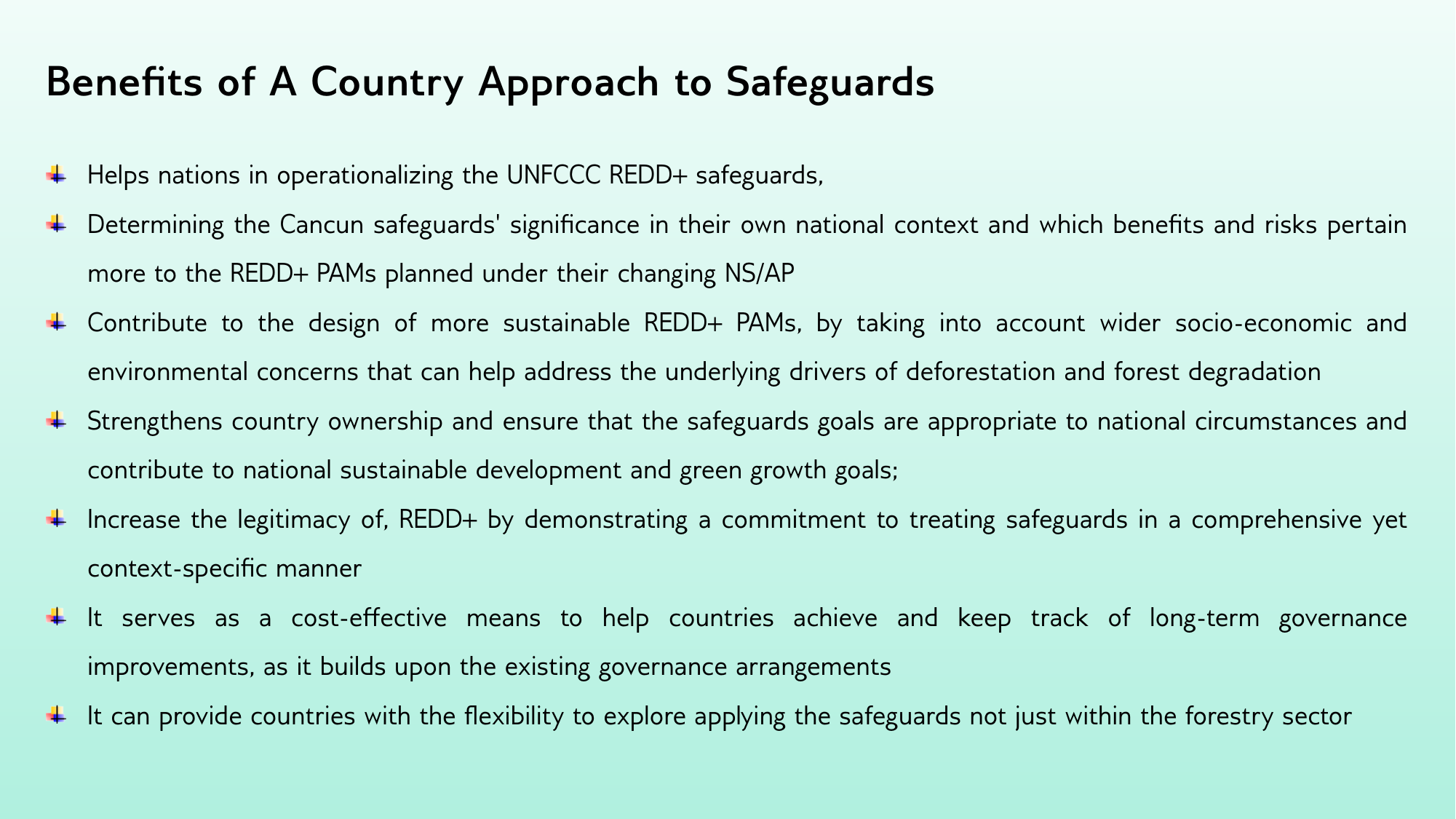

Benefits of A Country Approach to Safeguards
Helps nations in operationalizing the UNFCCC REDD+ safeguards,
Determining the Cancun safeguards' significance in their own national context and which benefits and risks pertain more to the REDD+ PAMs planned under their changing NS/AP
Contribute to the design of more sustainable REDD+ PAMs, by taking into account wider socio-economic and environmental concerns that can help address the underlying drivers of deforestation and forest degradation
Strengthens country ownership and ensure that the safeguards goals are appropriate to national circumstances and contribute to national sustainable development and green growth goals;
Increase the legitimacy of, REDD+ by demonstrating a commitment to treating safeguards in a comprehensive yet context-specific manner
It serves as a cost-effective means to help countries achieve and keep track of long-term governance improvements, as it builds upon the existing governance arrangements
It can provide countries with the flexibility to explore applying the safeguards not just within the forestry sector